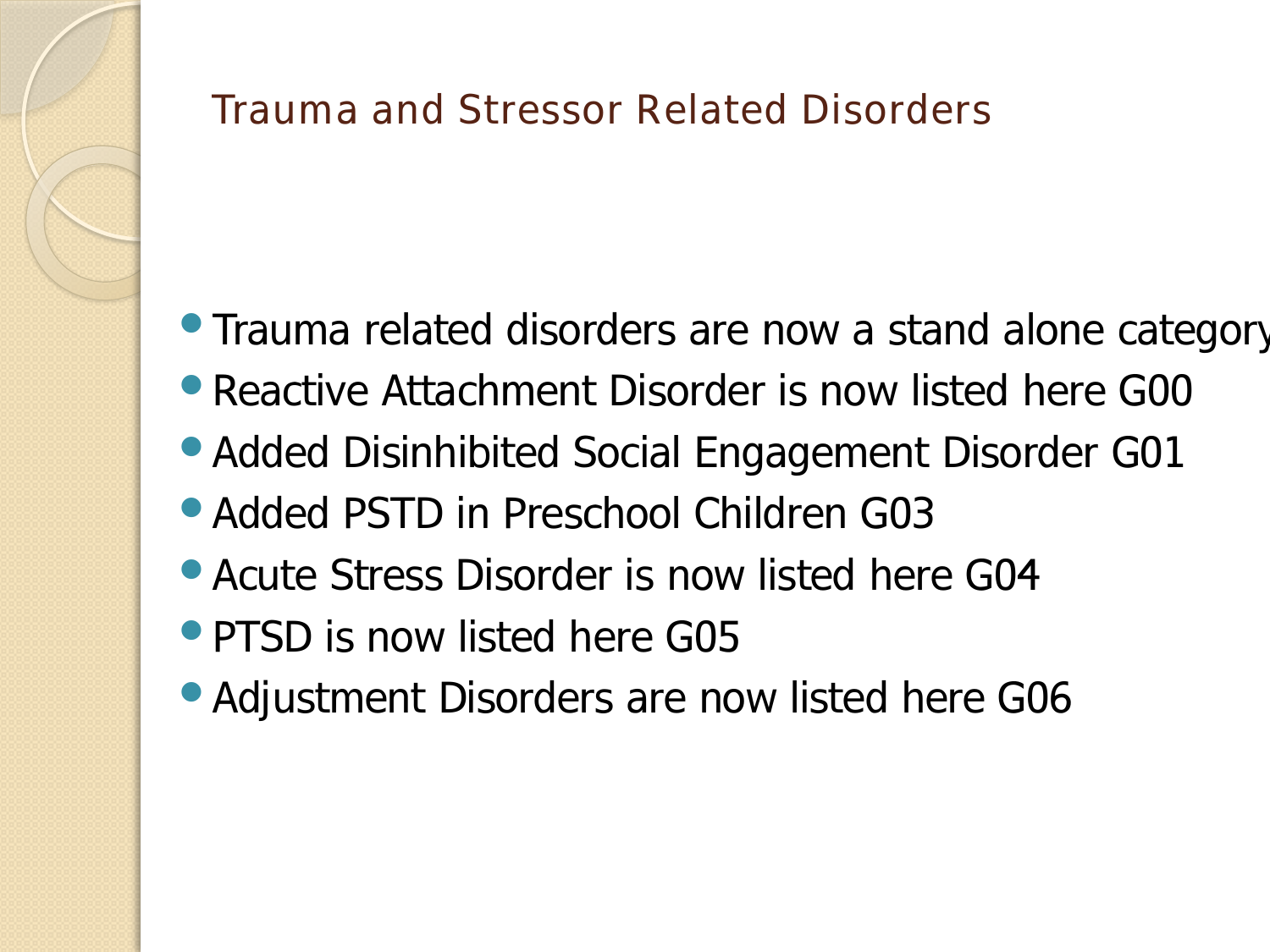

# Trauma and Stressor Related Disorders
Trauma related disorders are now a stand alone category
Reactive Attachment Disorder is now listed here G00
Added Disinhibited Social Engagement Disorder G01
Added PSTD in Preschool Children G03
Acute Stress Disorder is now listed here G04
PTSD is now listed here G05
Adjustment Disorders are now listed here G06